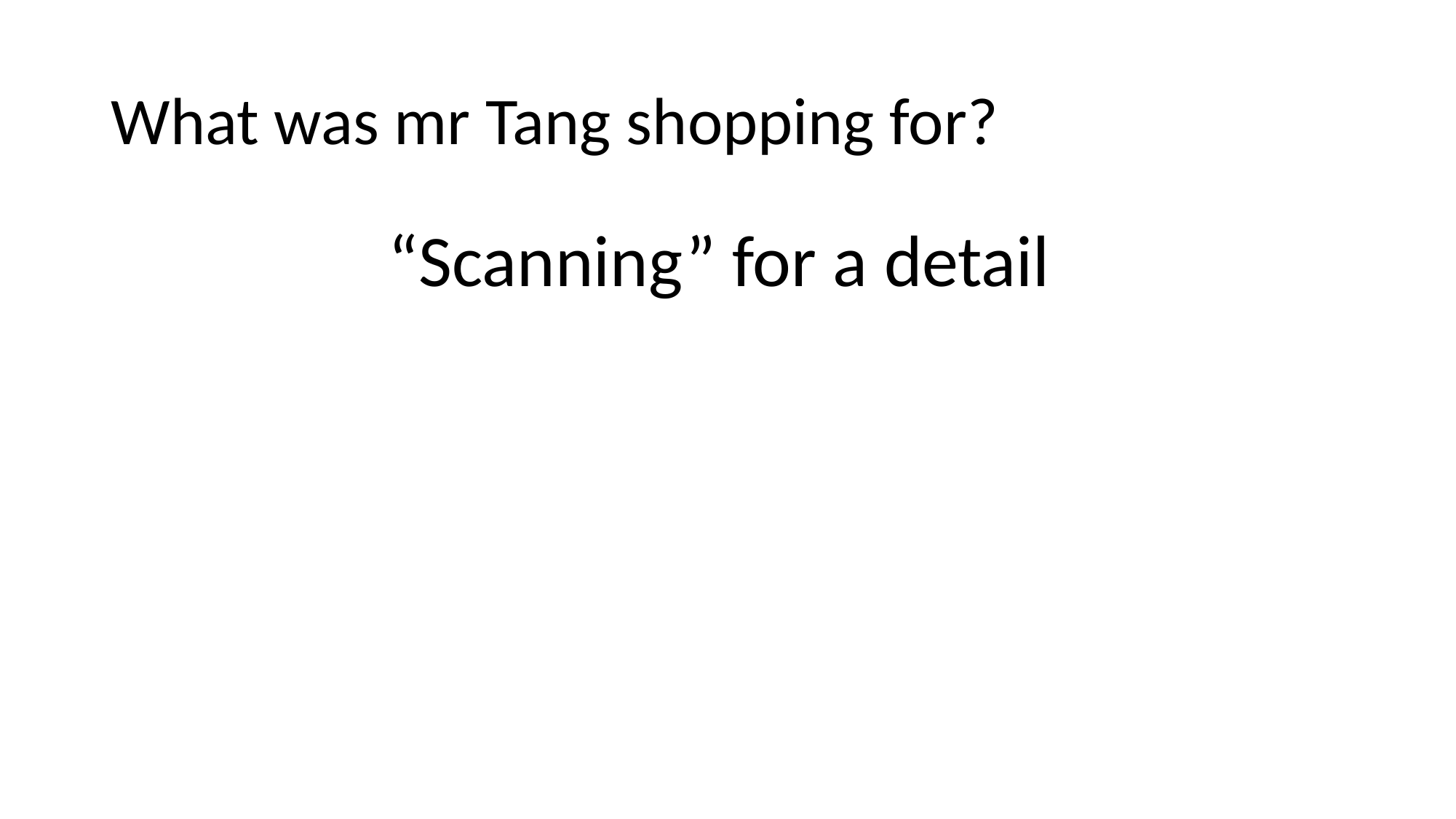

# What was mr Tang shopping for?
“Scanning” for a detail